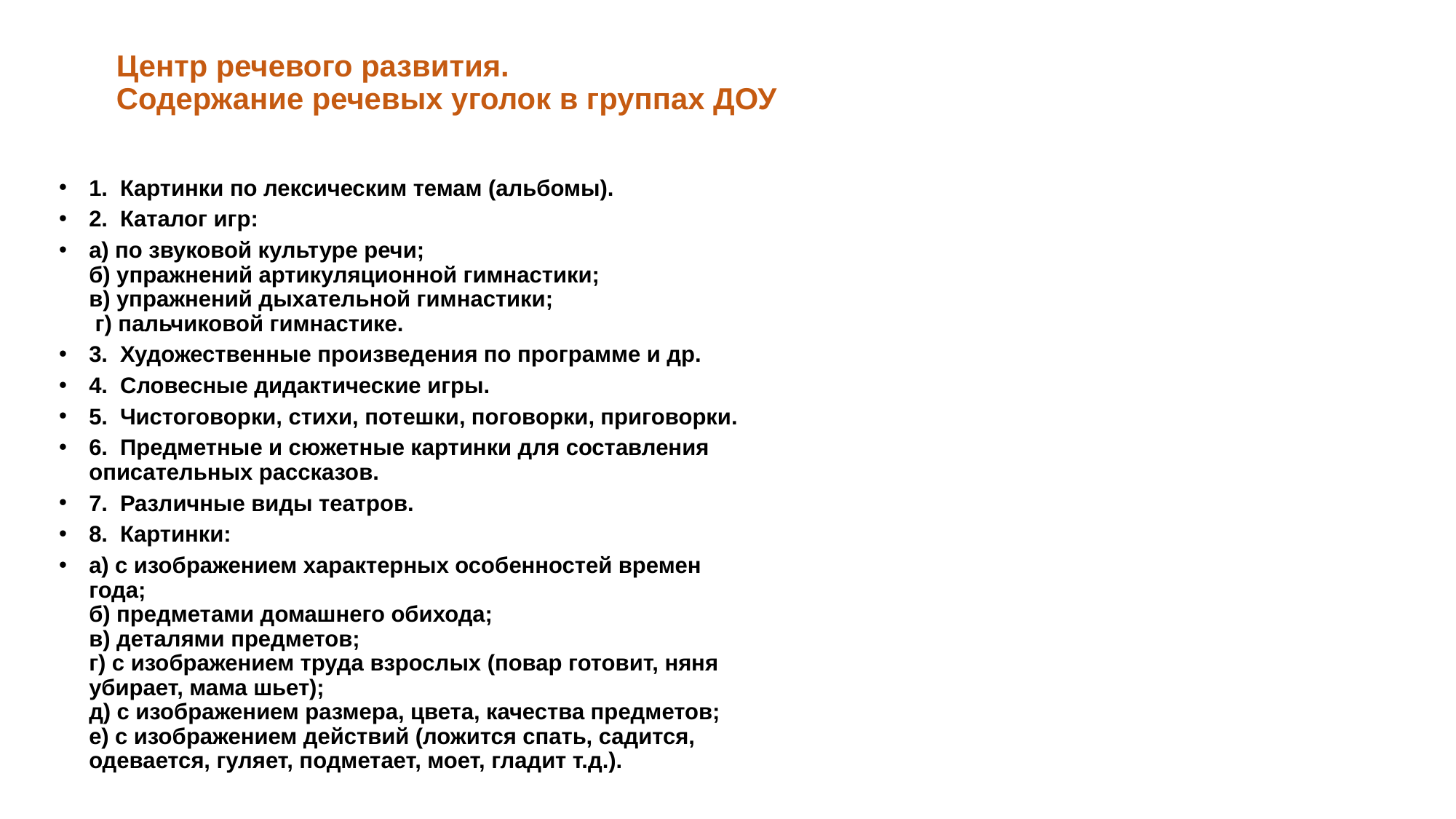

# Центр речевого развития. Содержание речевых уголок в группах ДОУ

1.  Картинки по лексическим темам (альбомы).
2.  Каталог игр:
а) по звуковой культуре речи; 
б) упражнений артикуляционной гимнастики; 
в) упражнений дыхательной гимнастики; 
 г) пальчиковой гимнастике.
3.  Художественные произведения по программе и др.
4.  Словесные дидактические игры.
5.  Чистоговорки, стихи, потешки, поговорки, приговорки.
6.  Предметные и сюжетные картинки для составления описательных рассказов.
7.  Различные виды театров.
8.  Картинки:
а) с изображением характерных особенностей времен года; 
б) предметами домашнего обихода; 
в) деталями предметов; 
г) с изображением труда взрослых (повар готовит, няня убирает, мама шьет); 
д) с изображением размера, цвета, качества предметов; 
е) с изображением действий (ложится спать, садится, одевается, гуляет, подметает, моет, гладит т.д.).